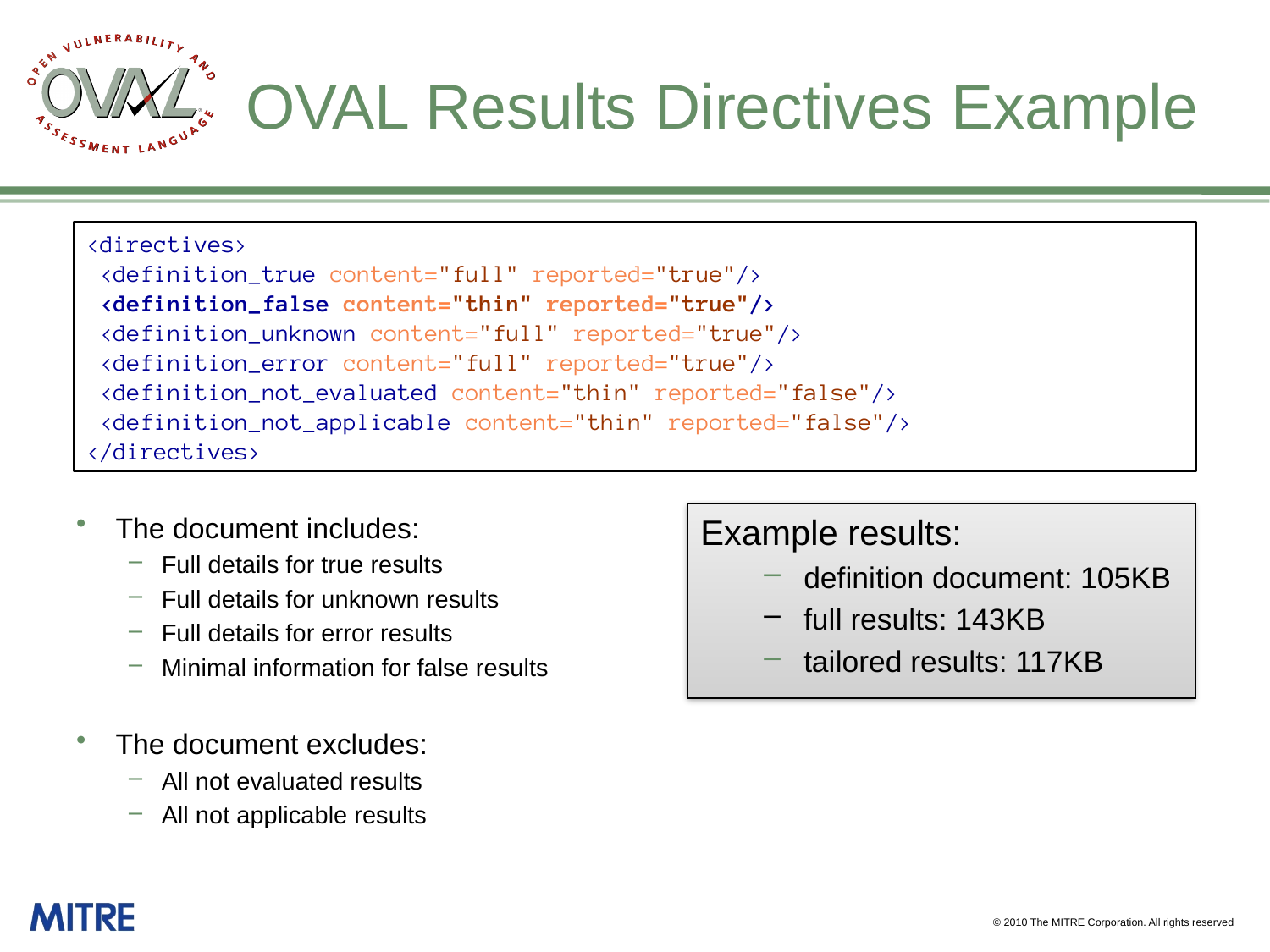

# OVAL Results Directives Example
<directives>
 <definition_true content="full" reported="true"/>
 <definition_false content="thin" reported="true"/>
 <definition_unknown content="full" reported="true"/>
 <definition_error content="full" reported="true"/>
 <definition_not_evaluated content="thin" reported="false"/>
 <definition_not_applicable content="thin" reported="false"/>
</directives>
The document includes:
Full details for true results
Full details for unknown results
Full details for error results
Minimal information for false results

The document excludes:
All not evaluated results
All not applicable results
Example results:
definition document: 105KB
full results: 143KB
tailored results: 117KB